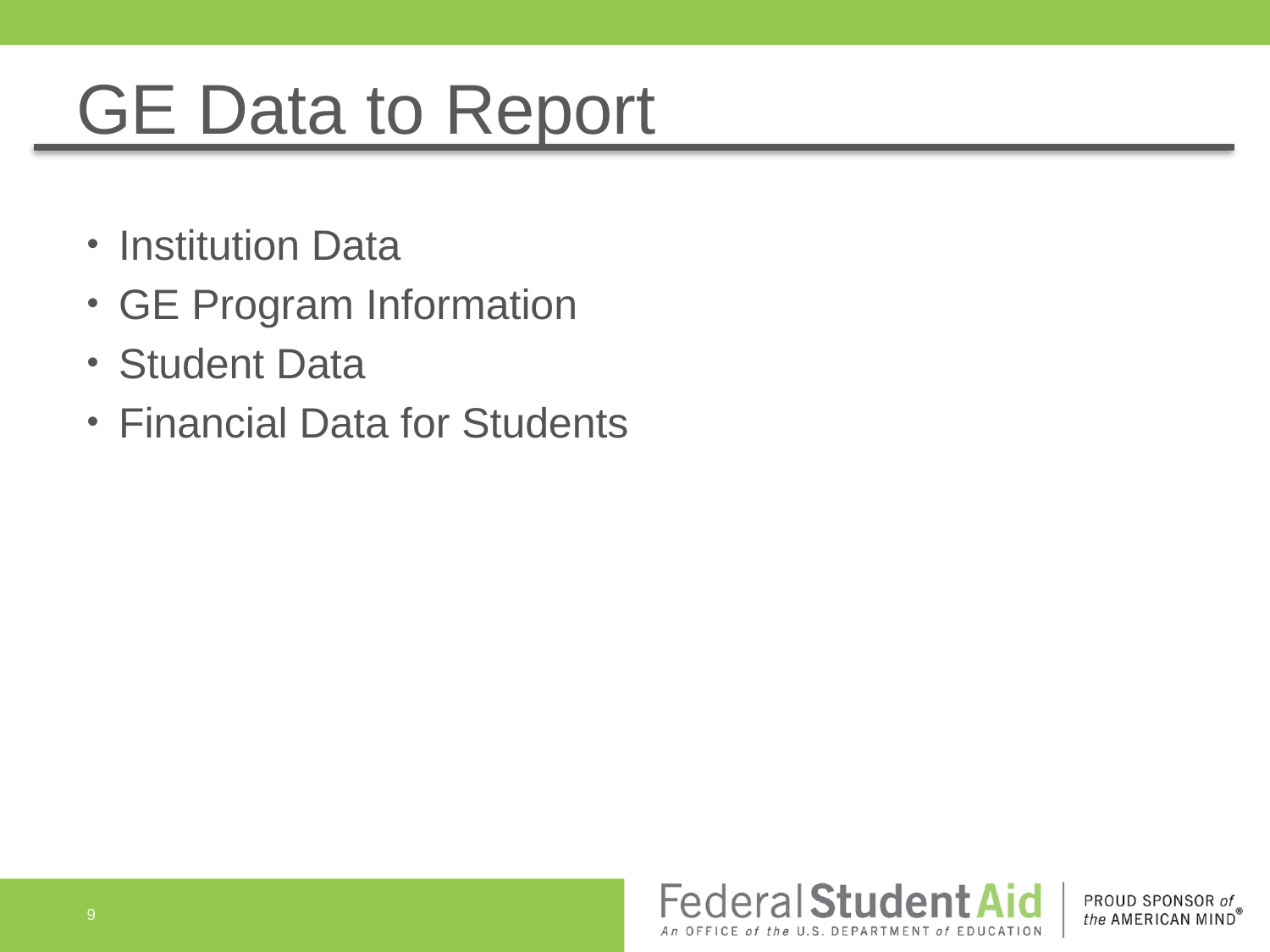

# GE Data to Report
Institution Data
GE Program Information
Student Data
Financial Data for Students

9